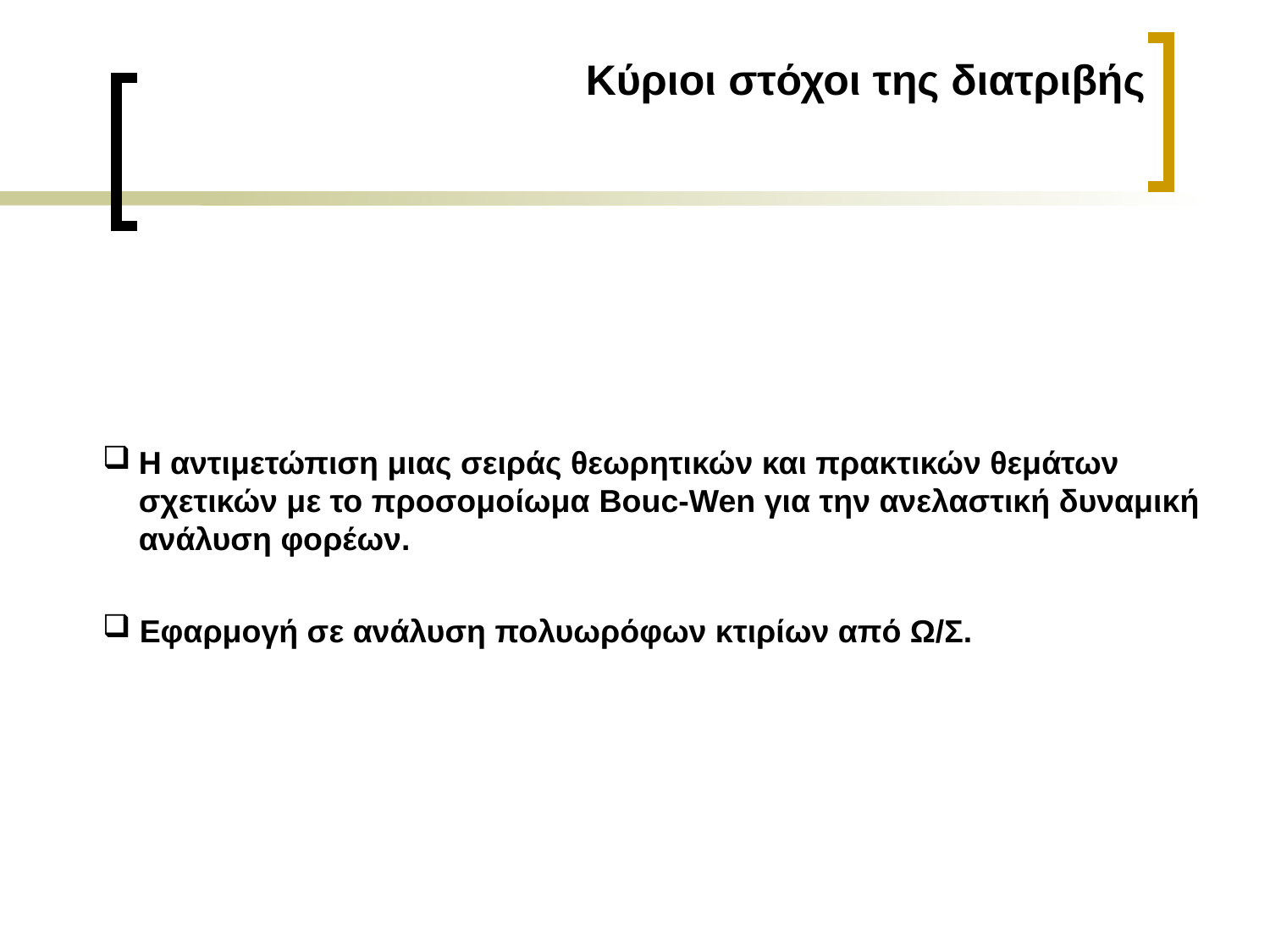

Κύριοι στόχοι της διατριβής
Η αντιμετώπιση μιας σειράς θεωρητικών και πρακτικών θεμάτων σχετικών με το προσομοίωμα Bouc-Wen για την ανελαστική δυναμική ανάλυση φορέων.
Εφαρμογή σε ανάλυση πολυωρόφων κτιρίων από Ω/Σ.